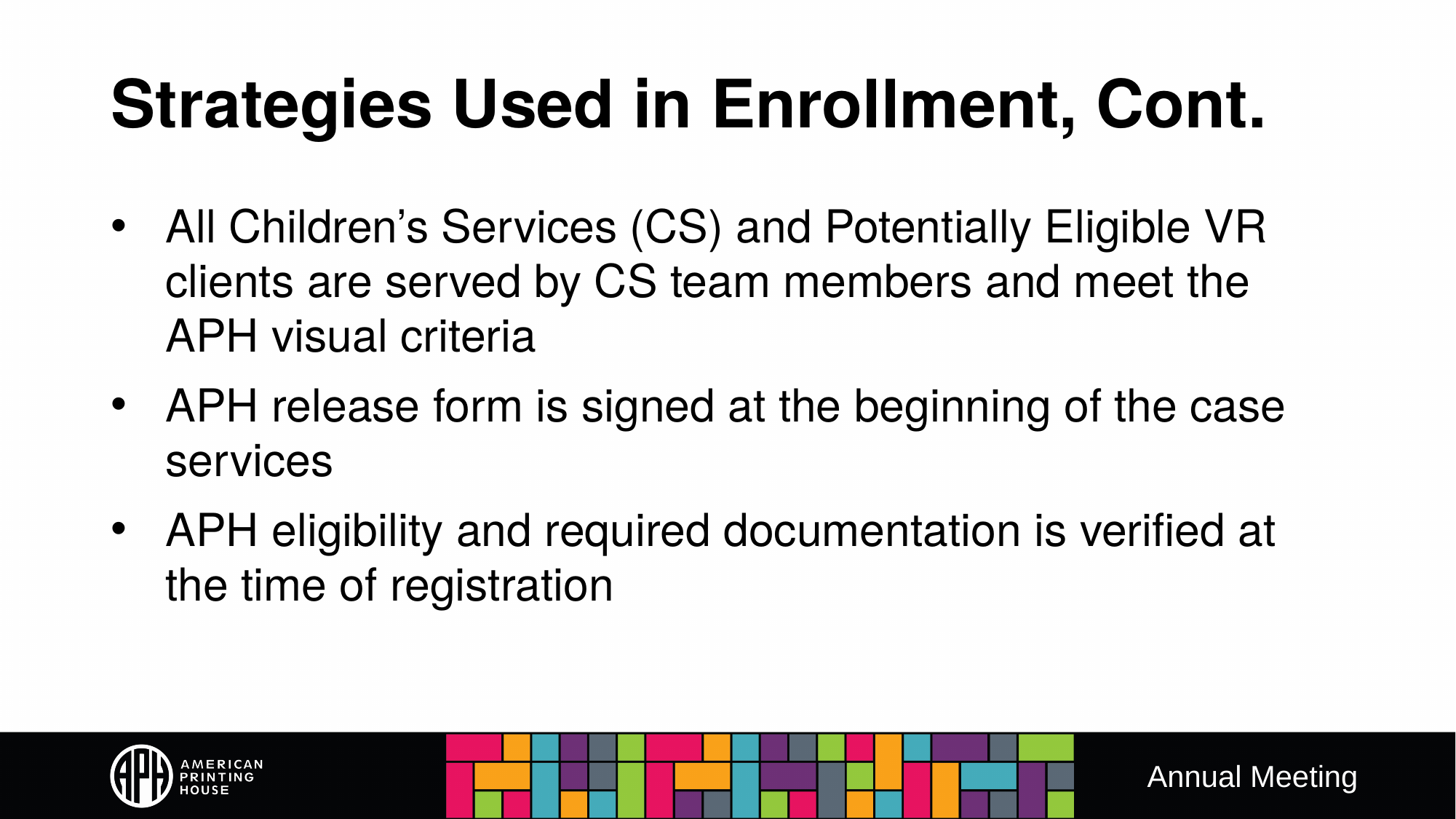

# Strategies Used in Enrollment, Cont.
All Children’s Services (CS) and Potentially Eligible VR clients are served by CS team members and meet the APH visual criteria
APH release form is signed at the beginning of the case services
APH eligibility and required documentation is verified at the time of registration